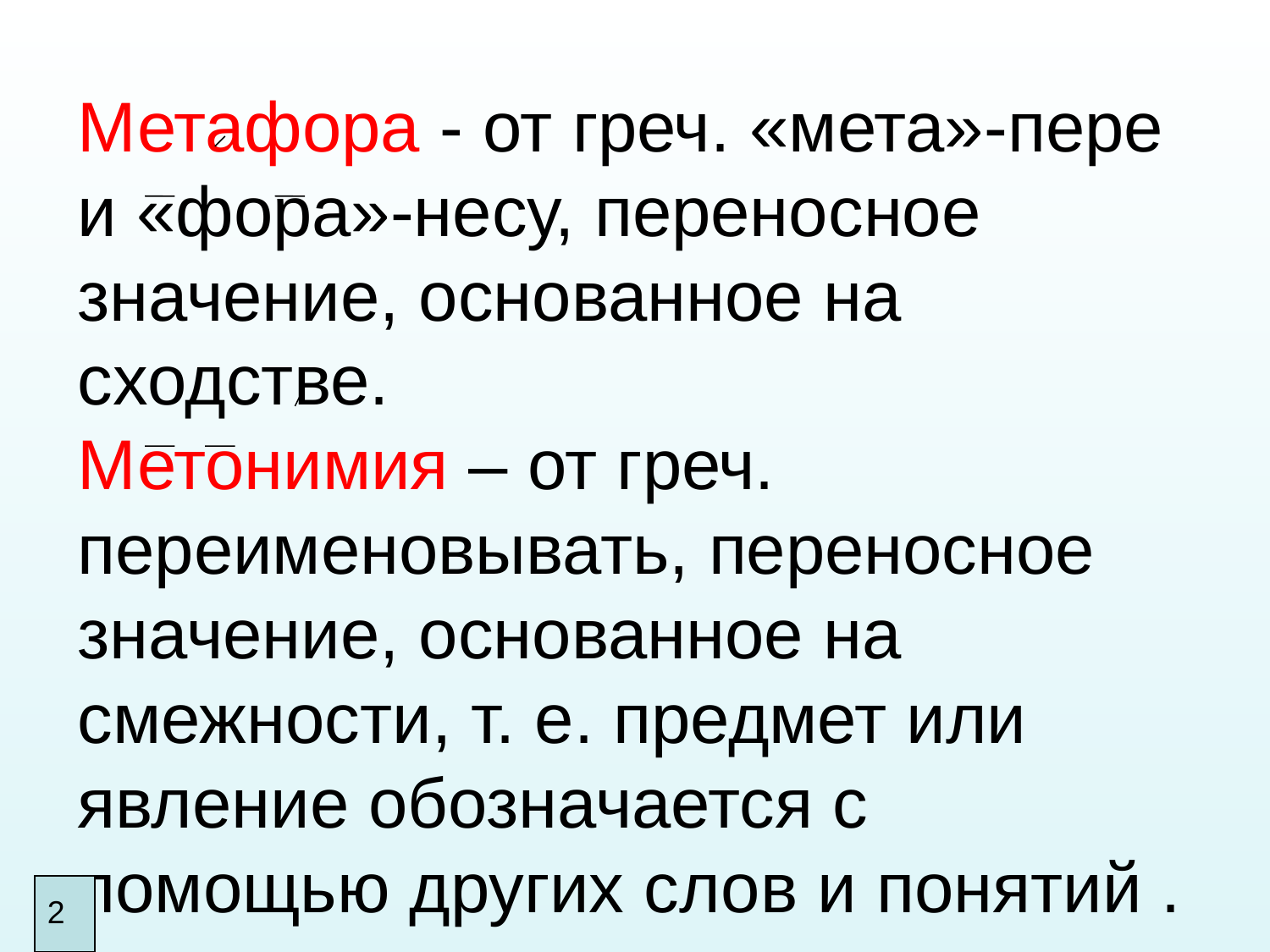

# Метафора - от греч. «мета»-пере и «фора»-несу, переносное значение, основанное на сходстве. Метонимия – от греч. переименовывать, переносное значение, основанное на смежности, т. е. предмет или явление обозначается с помощью других слов и понятий .

2